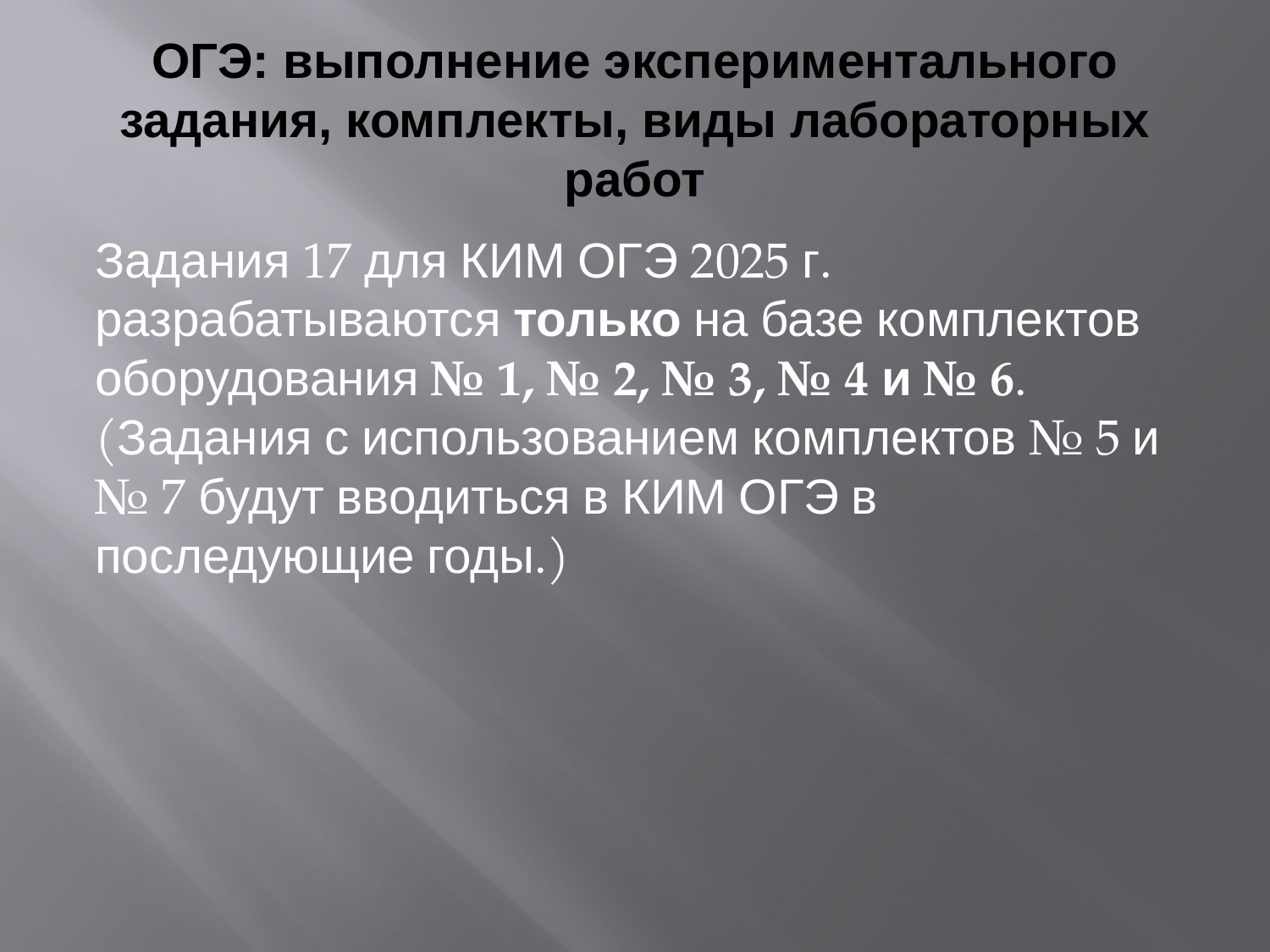

# ОГЭ: выполнение экспериментального задания, комплекты, виды лабораторных работ
Задания 17 для КИМ ОГЭ 2025 г. разрабатываются только на базе комплектов оборудования № 1, № 2, № 3, № 4 и № 6. (Задания с использованием комплектов № 5 и № 7 будут вводиться в КИМ ОГЭ в последующие годы.)